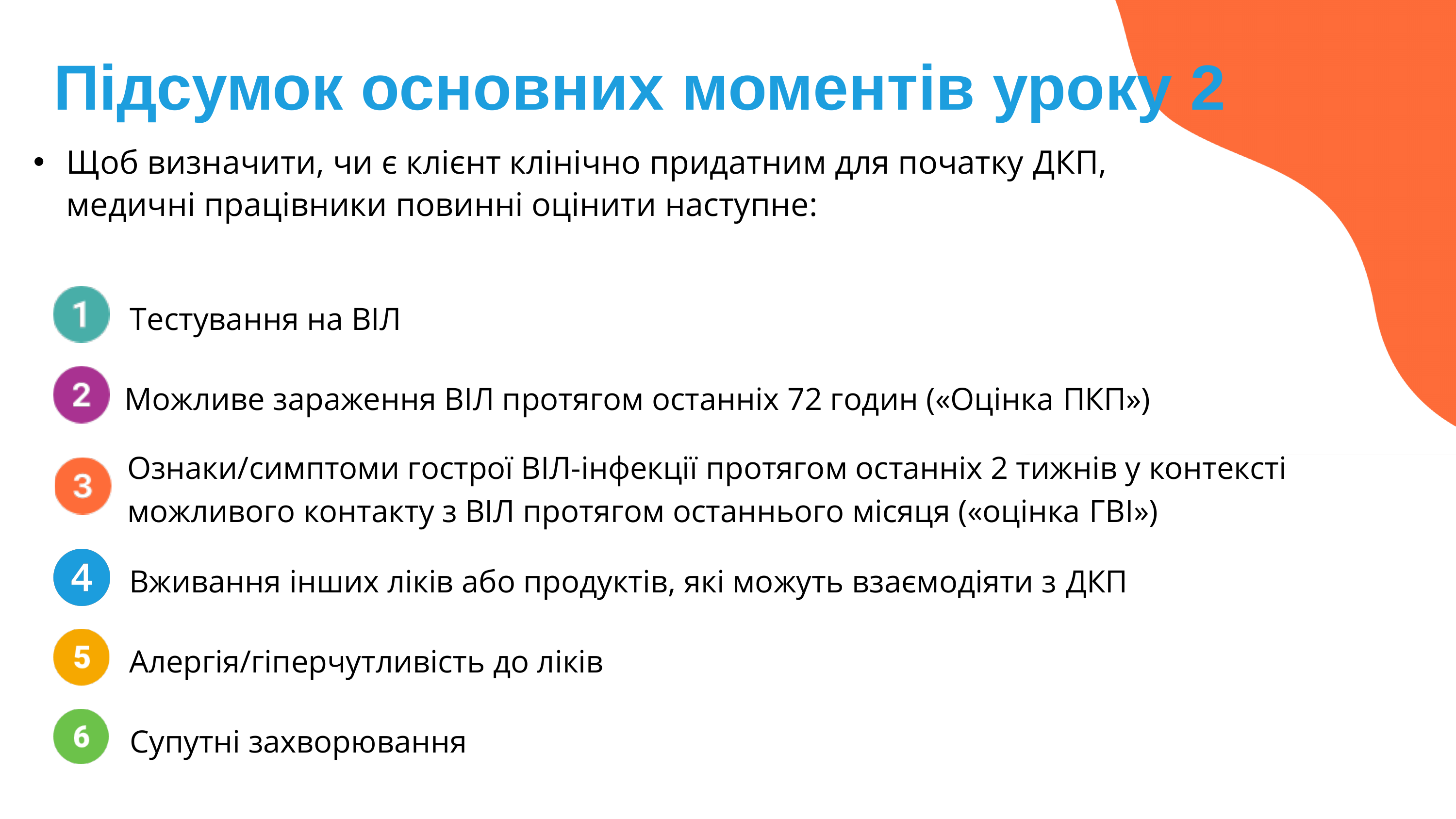

Підсумок основних моментів уроку 2
Щоб визначити, чи є клієнт клінічно придатним для початку ДКП, медичні працівники повинні оцінити наступне:

Тестування на ВІЛ

Можливе зараження ВІЛ протягом останніх 72 годин («Оцінка ПКП»)
Ознаки/симптоми гострої ВІЛ-інфекції протягом останніх 2 тижнів у контексті можливого контакту з ВІЛ протягом останнього місяця («оцінка ГВІ»)

Вживання інших ліків або продуктів, які можуть взаємодіяти з ДКП

Алергія/гіперчутливість до ліків

Супутні захворювання